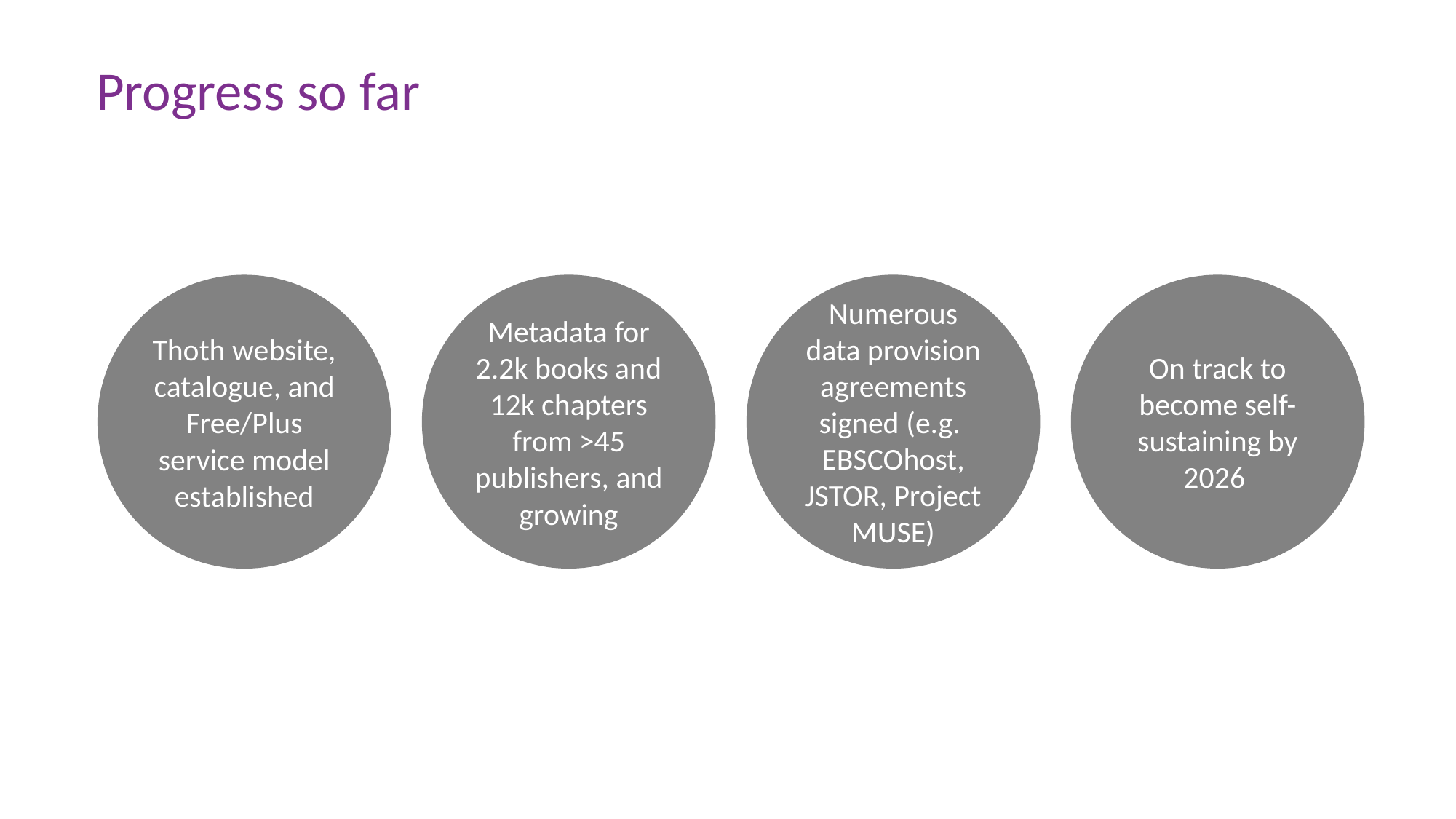

Progress so far
Metadata for 2.2k books and 12k chapters from >45 publishers, and growing
Numerous data provision agreements signed (e.g.  EBSCOhost, JSTOR, Project MUSE)
On track to become self-sustaining by 2026
Thoth website, catalogue, and Free/Plus service model established